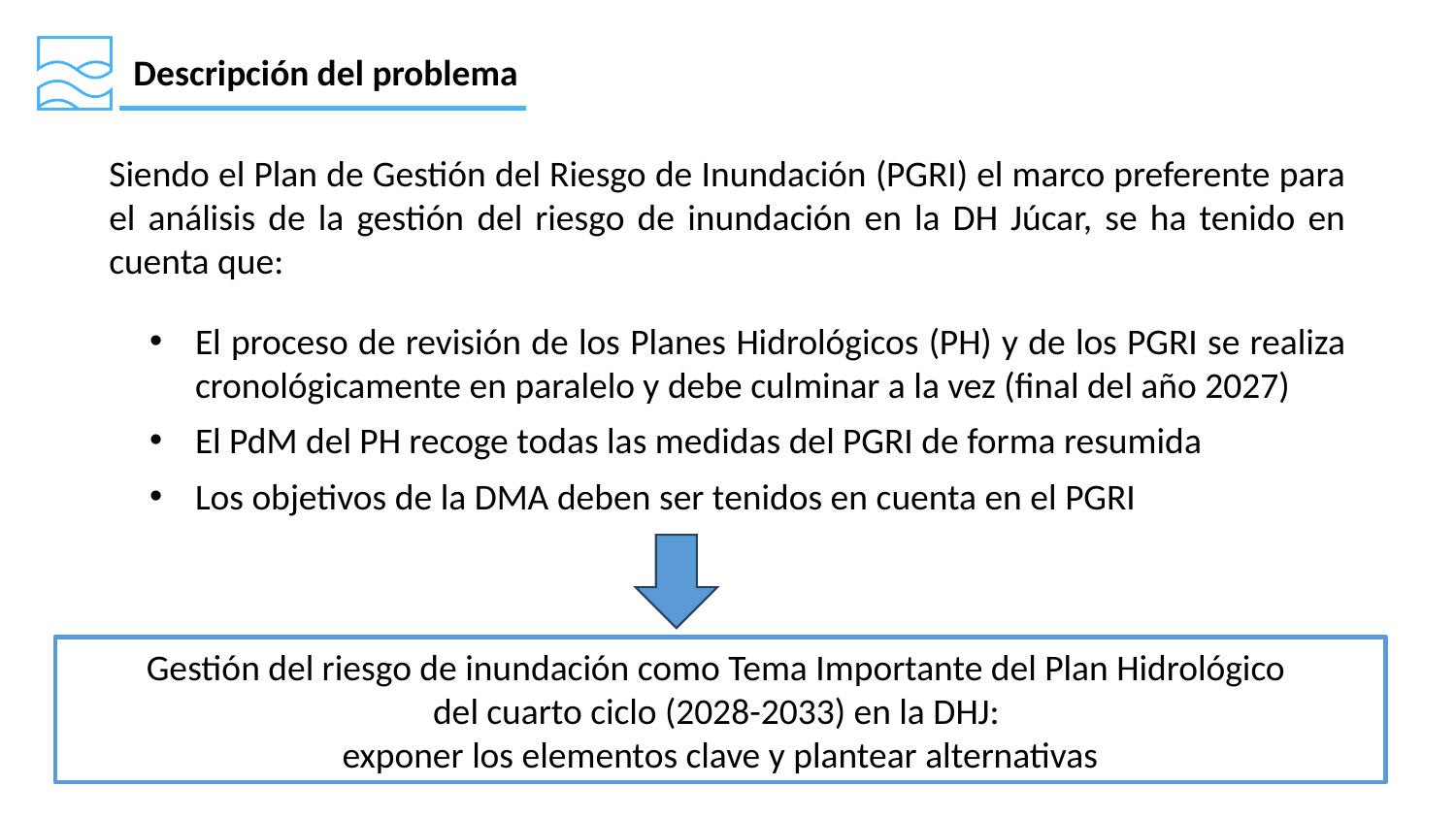

Descripción del problema
Siendo el Plan de Gestión del Riesgo de Inundación (PGRI) el marco preferente para el análisis de la gestión del riesgo de inundación en la DH Júcar, se ha tenido en cuenta que:
El proceso de revisión de los Planes Hidrológicos (PH) y de los PGRI se realiza cronológicamente en paralelo y debe culminar a la vez (final del año 2027)
El PdM del PH recoge todas las medidas del PGRI de forma resumida
Los objetivos de la DMA deben ser tenidos en cuenta en el PGRI

Gestión del riesgo de inundación como Tema Importante del Plan Hidrológico
del cuarto ciclo (2028-2033) en la DHJ:
exponer los elementos clave y plantear alternativas